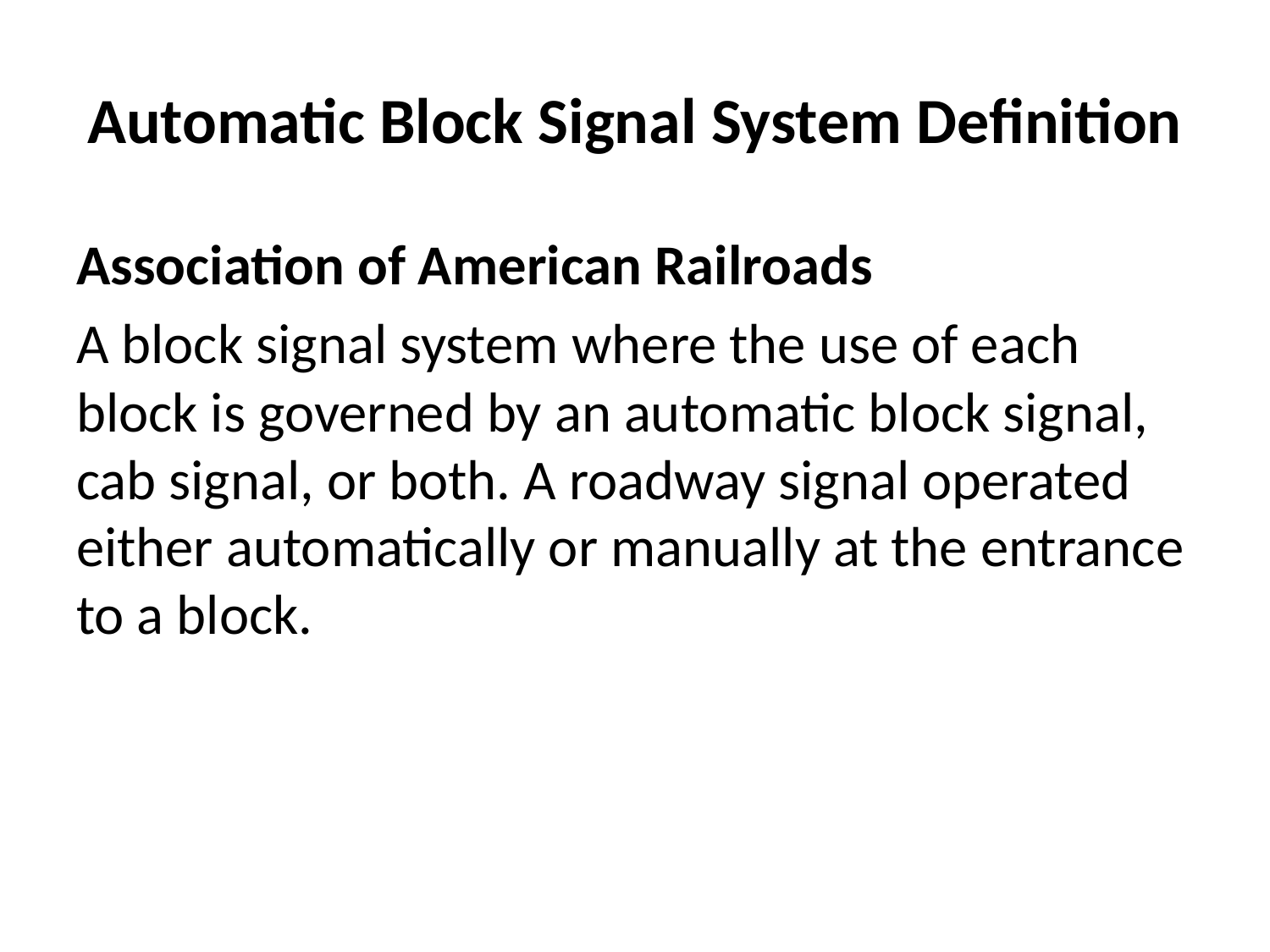

# Automatic Block Signal System Definition
Association of American Railroads
A block signal system where the use of each block is governed by an automatic block signal, cab signal, or both. A roadway signal operated either automatically or manually at the entrance to a block.